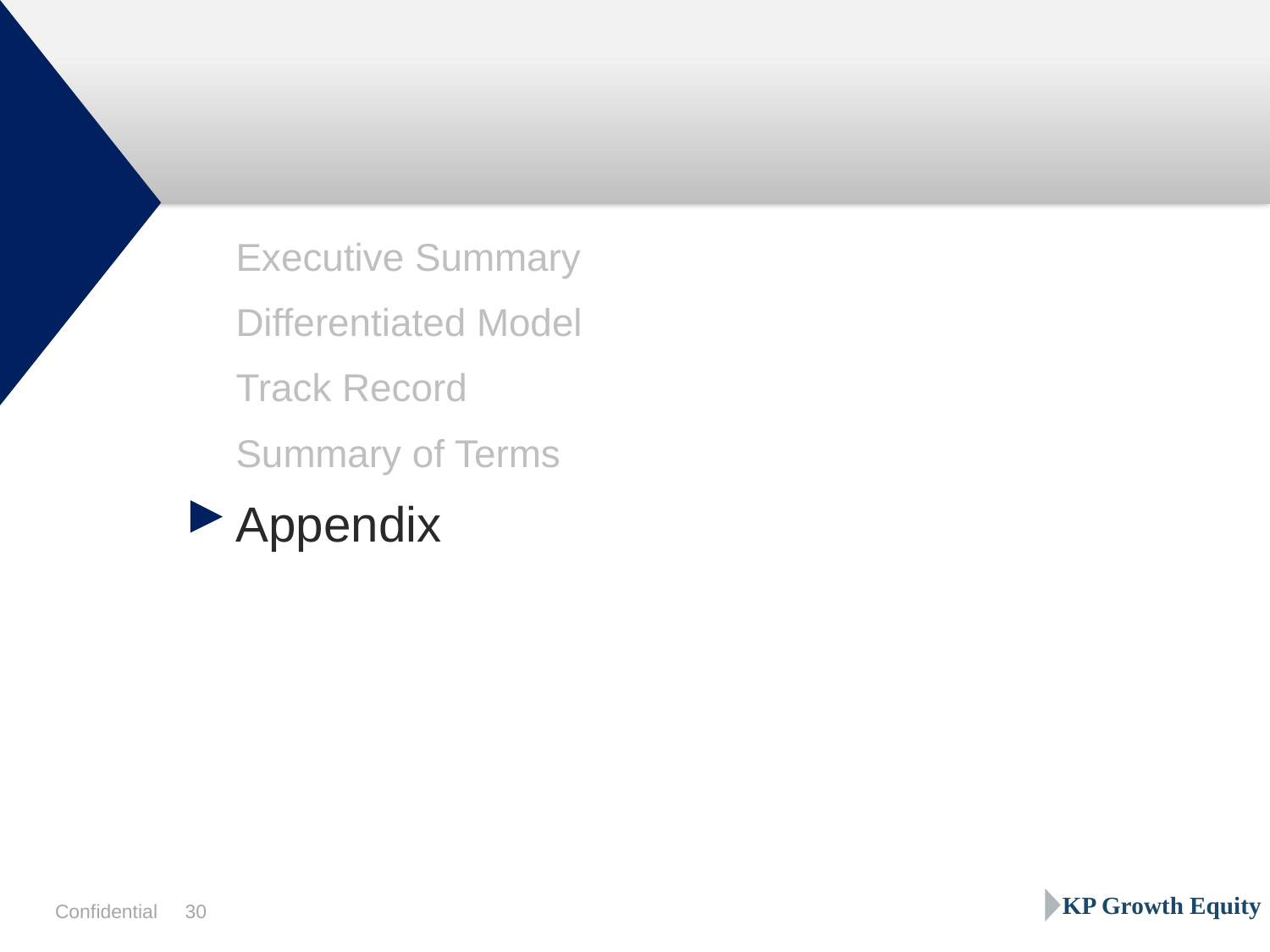

Executive Summary
Differentiated Model
Track Record
Summary of Terms
Appendix

KP Growth Equity
Confidential
30